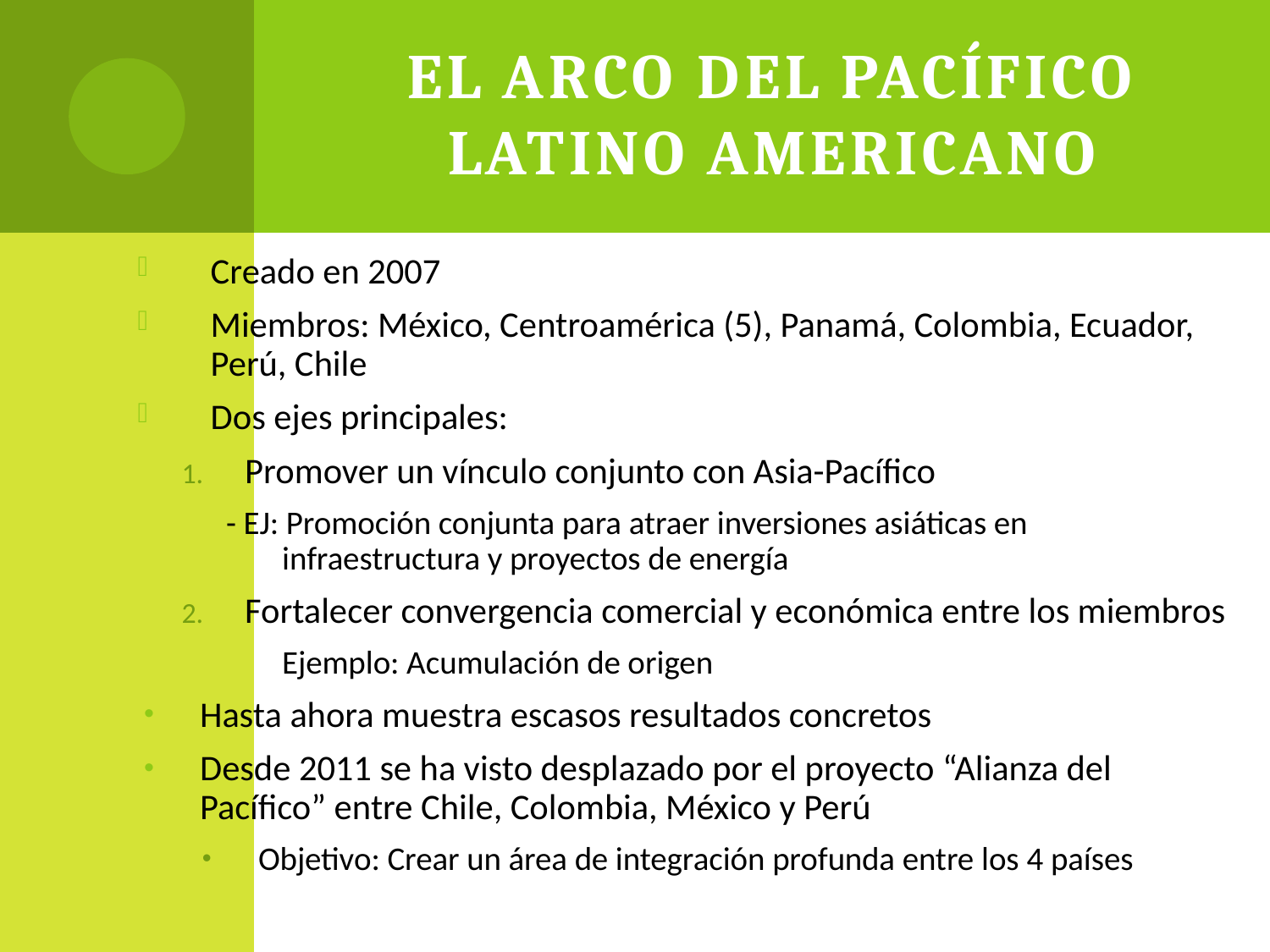

# El Arco del Pacífico Latino Americano
Creado en 2007
Miembros: México, Centroamérica (5), Panamá, Colombia, Ecuador, Perú, Chile
Dos ejes principales:
Promover un vínculo conjunto con Asia-Pacífico
- EJ: Promoción conjunta para atraer inversiones asiáticas en infraestructura y proyectos de energía
Fortalecer convergencia comercial y económica entre los miembros
Ejemplo: Acumulación de origen
Hasta ahora muestra escasos resultados concretos
Desde 2011 se ha visto desplazado por el proyecto “Alianza del Pacífico” entre Chile, Colombia, México y Perú
Objetivo: Crear un área de integración profunda entre los 4 países